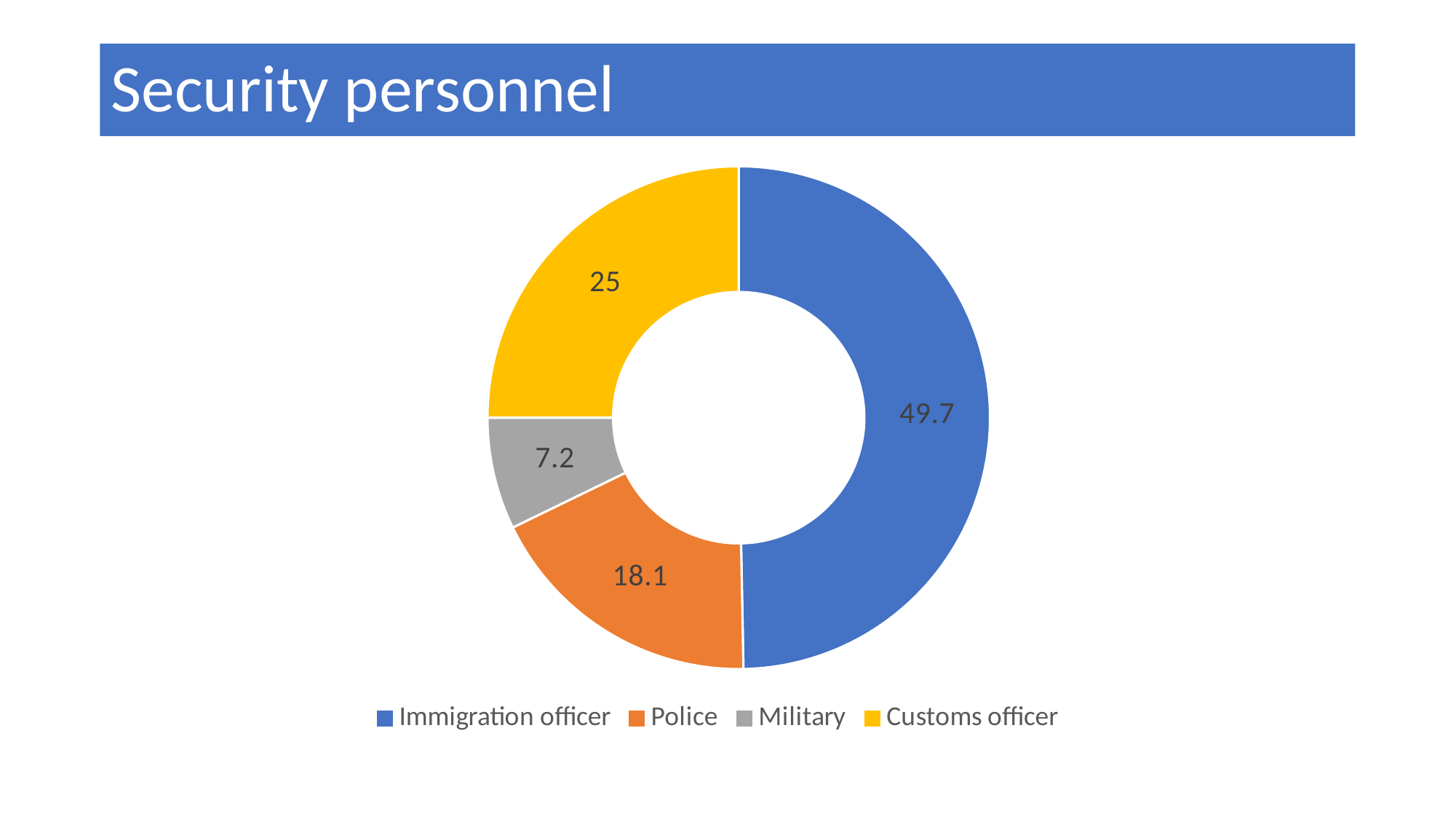

# Security personnel

### Chart

| Category |  |
|---|---|
| Immigration officer | 49.7 |
| Police | 18.1 |
| Military | 7.2 |
| Customs officer | 25.0 |